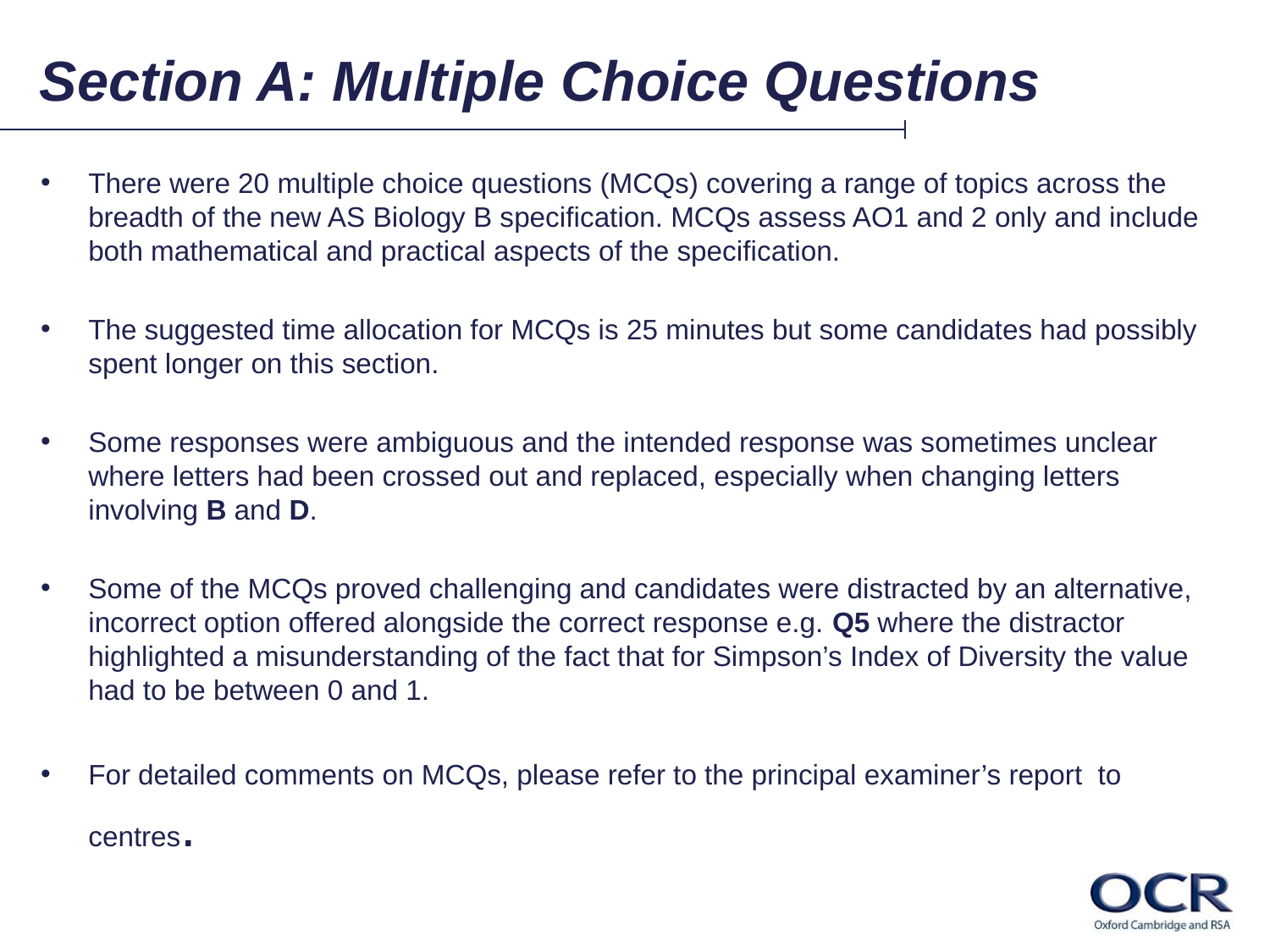

# Section A: Multiple Choice Questions
There were 20 multiple choice questions (MCQs) covering a range of topics across the breadth of the new AS Biology B specification. MCQs assess AO1 and 2 only and include both mathematical and practical aspects of the specification.

The suggested time allocation for MCQs is 25 minutes but some candidates had possibly spent longer on this section.

Some responses were ambiguous and the intended response was sometimes unclear where letters had been crossed out and replaced, especially when changing letters involving B and D.

Some of the MCQs proved challenging and candidates were distracted by an alternative, incorrect option offered alongside the correct response e.g. Q5 where the distractor highlighted a misunderstanding of the fact that for Simpson’s Index of Diversity the value had to be between 0 and 1.

For detailed comments on MCQs, please refer to the principal examiner’s report  to centres.